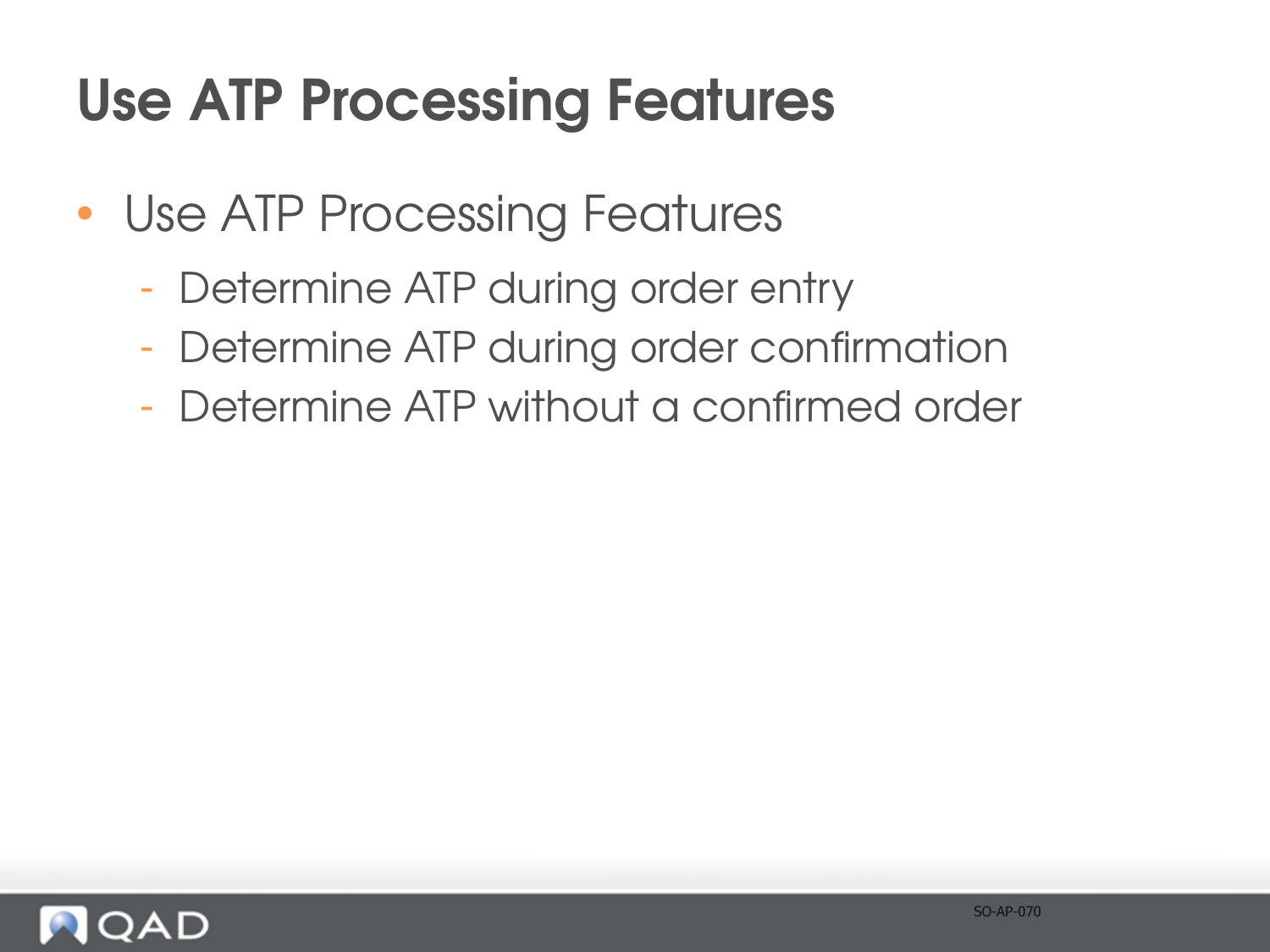

# Use ATP Processing Features
Use ATP Processing Features
Determine ATP during order entry
Determine ATP during order confirmation
Determine ATP without a confirmed order

SO-AP-070